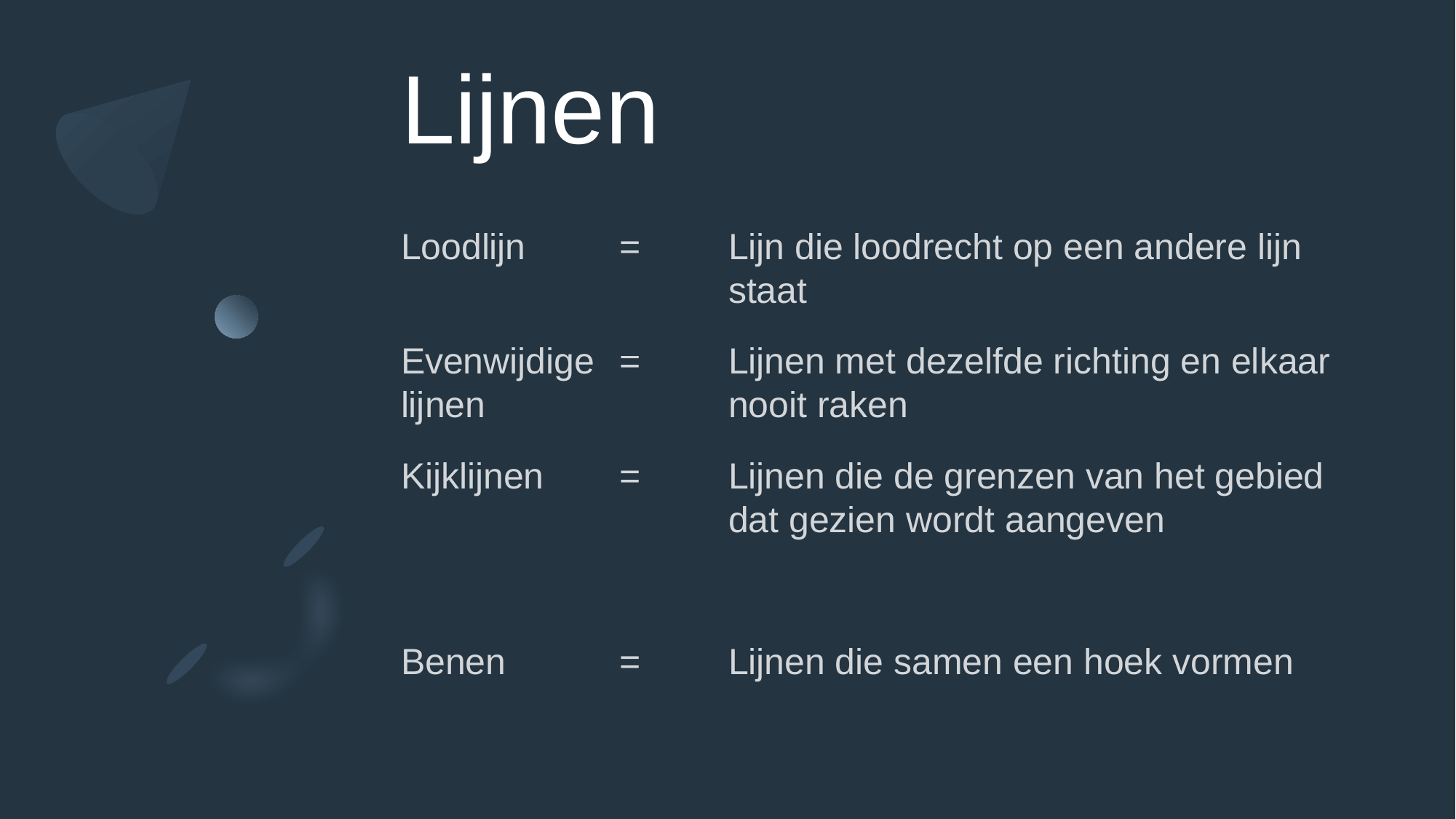

# Lijnen
Loodlijn	= 	Lijn die loodrecht op een andere lijn 				staat
Evenwijdige	=	Lijnen met dezelfde richting en elkaar lijnen			nooit raken
Kijklijnen	=	Lijnen die de grenzen van het gebied 				dat gezien wordt aangeven

Benen		=	Lijnen die samen een hoek vormen